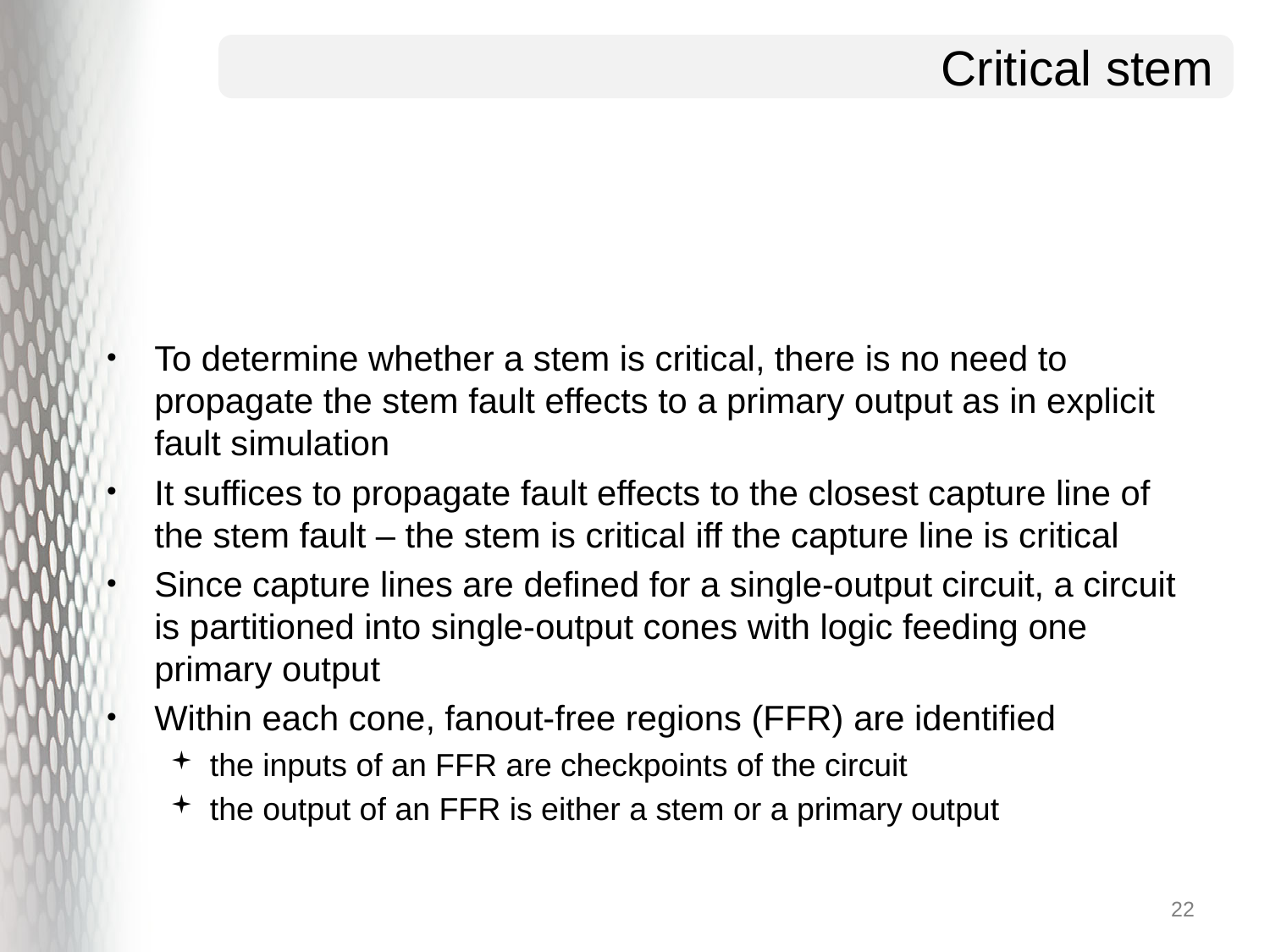

# Critical stem
To determine whether a stem is critical, there is no need to propagate the stem fault effects to a primary output as in explicit fault simulation
It suffices to propagate fault effects to the closest capture line of the stem fault – the stem is critical iff the capture line is critical
Since capture lines are defined for a single-output circuit, a circuit is partitioned into single-output cones with logic feeding one primary output
Within each cone, fanout-free regions (FFR) are identified
the inputs of an FFR are checkpoints of the circuit
the output of an FFR is either a stem or a primary output